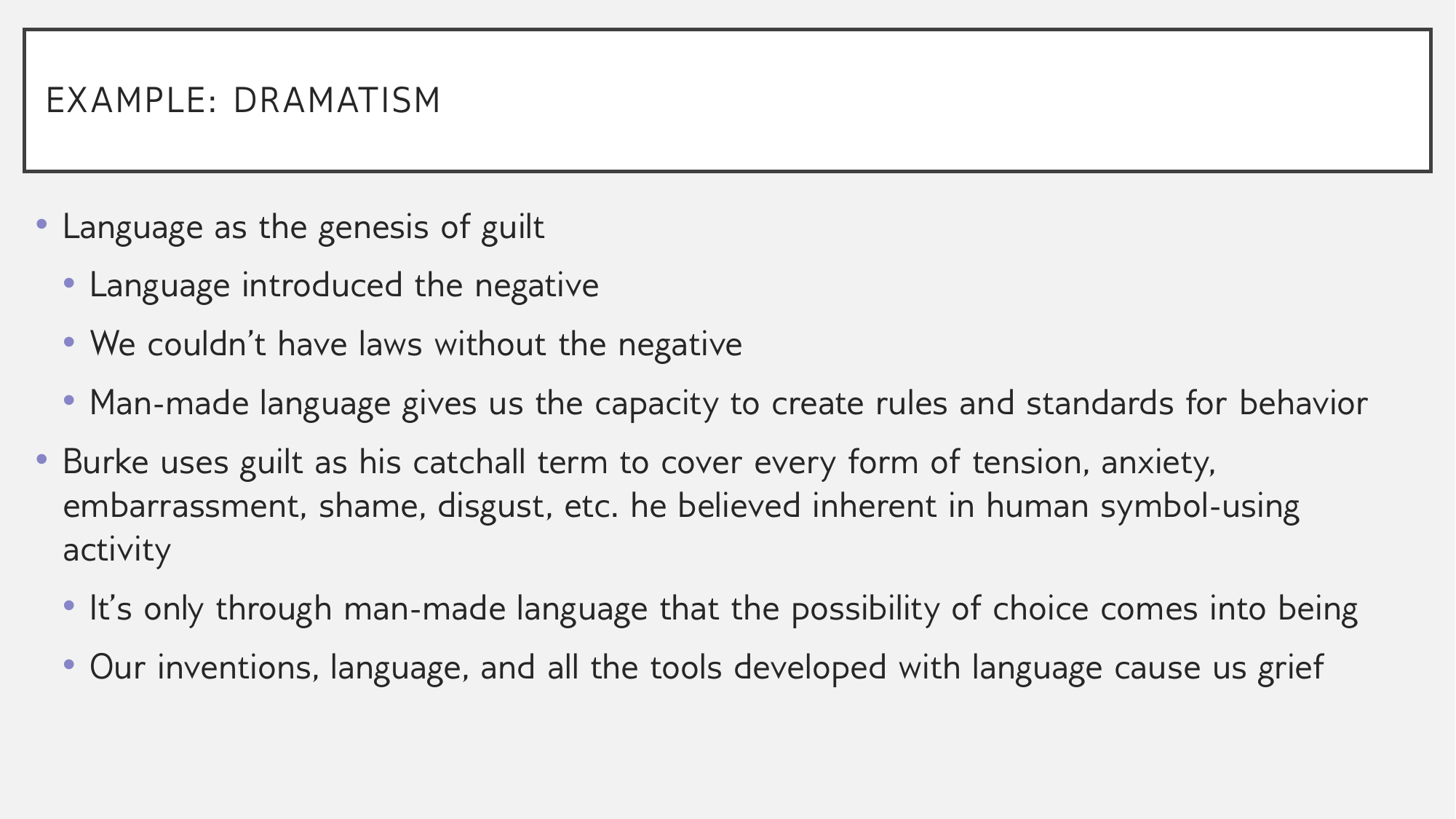

# EXAMPLE: Dramatism
Language as the genesis of guilt
Language introduced the negative
We couldn’t have laws without the negative
Man-made language gives us the capacity to create rules and standards for behavior
Burke uses guilt as his catchall term to cover every form of tension, anxiety, embarrassment, shame, disgust, etc. he believed inherent in human symbol-using activity
It’s only through man-made language that the possibility of choice comes into being
Our inventions, language, and all the tools developed with language cause us grief